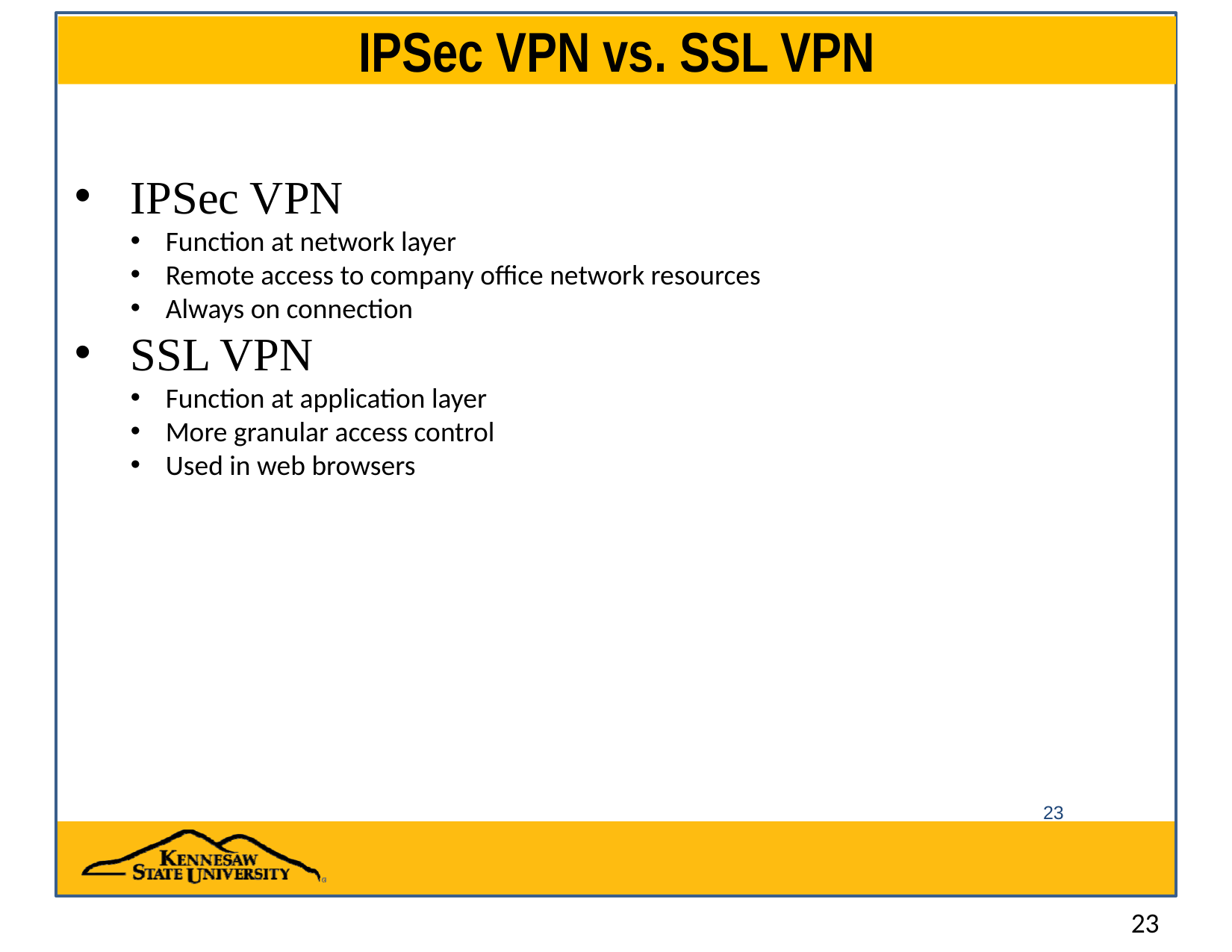

# IPSec VPN vs. SSL VPN
IPSec VPN
Function at network layer
Remote access to company office network resources
Always on connection
SSL VPN
Function at application layer
More granular access control
Used in web browsers
23